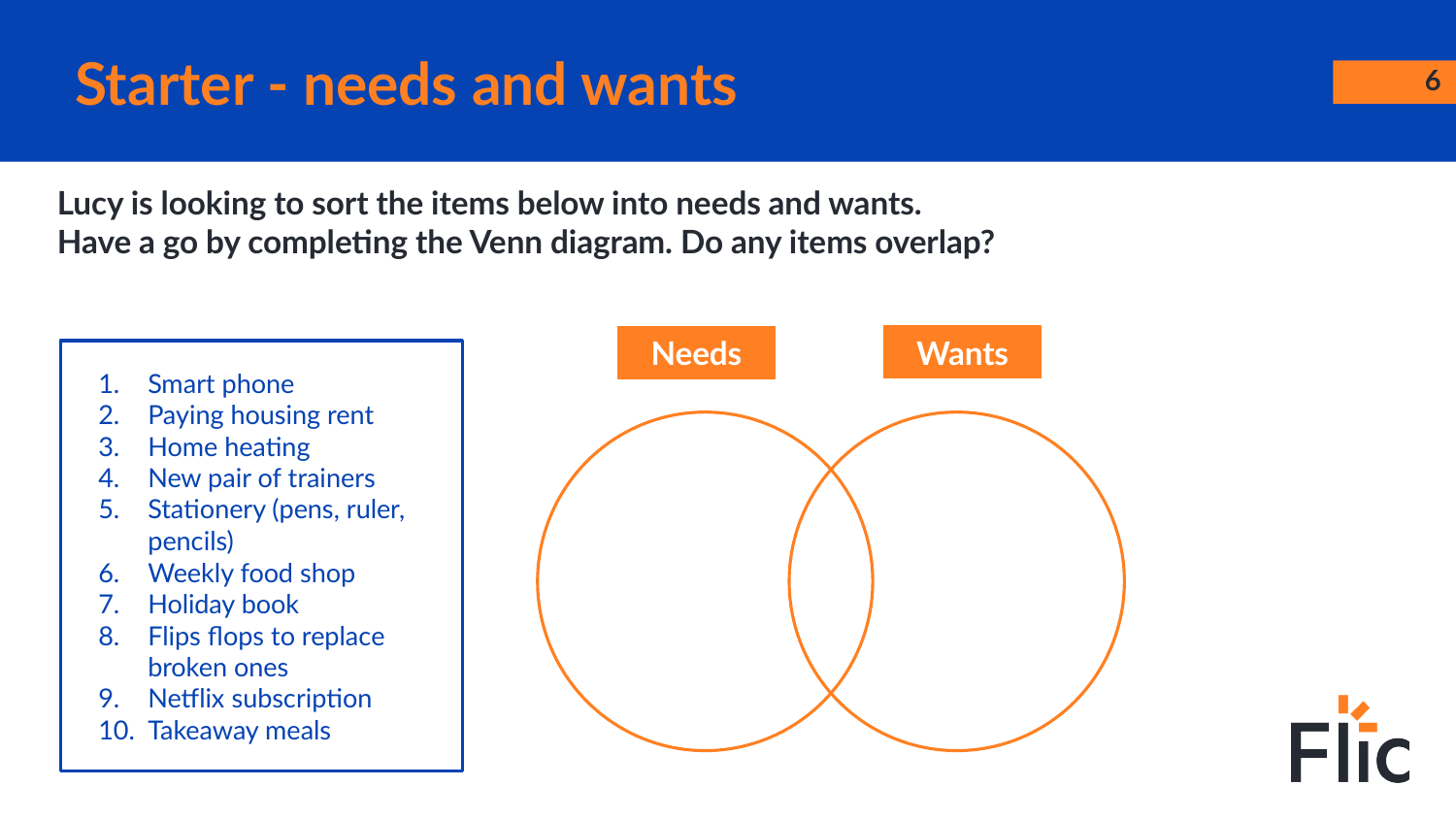

# Starter - needs and wants

6
Lucy is looking to sort the items below into needs and wants.
Have a go by completing the Venn diagram. Do any items overlap?

Wants
Needs
Smart phone
Paying housing rent
Home heating
New pair of trainers
Stationery (pens, ruler, pencils)
Weekly food shop
Holiday book
Flips flops to replace broken ones
Netflix subscription
Takeaway meals